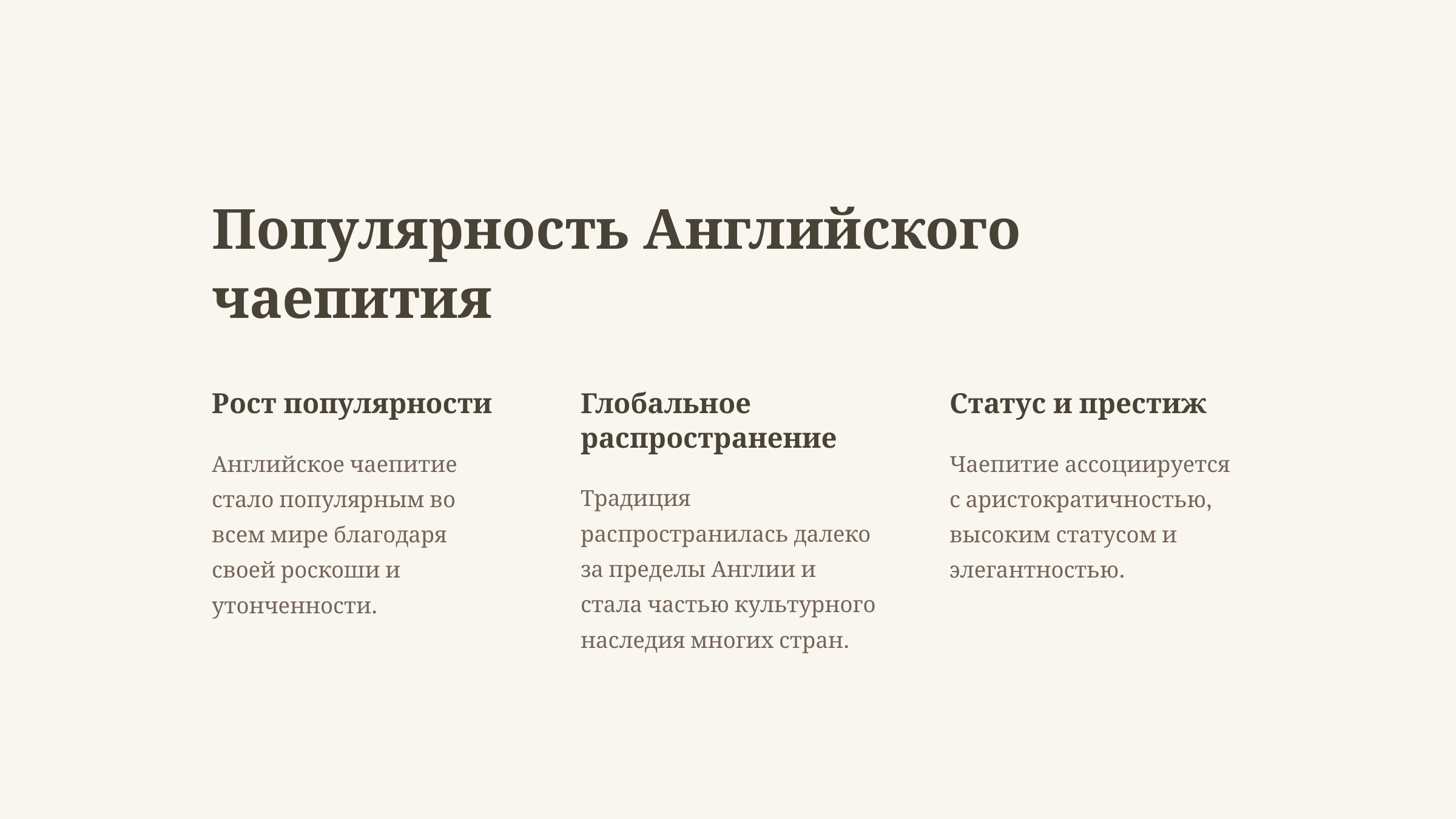

Популярность Английского чаепития
Рост популярности
Глобальное распространение
Статус и престиж
Английское чаепитие стало популярным во всем мире благодаря своей роскоши и утонченности.
Чаепитие ассоциируется с аристократичностью, высоким статусом и элегантностью.
Традиция распространилась далеко за пределы Англии и стала частью культурного наследия многих стран.